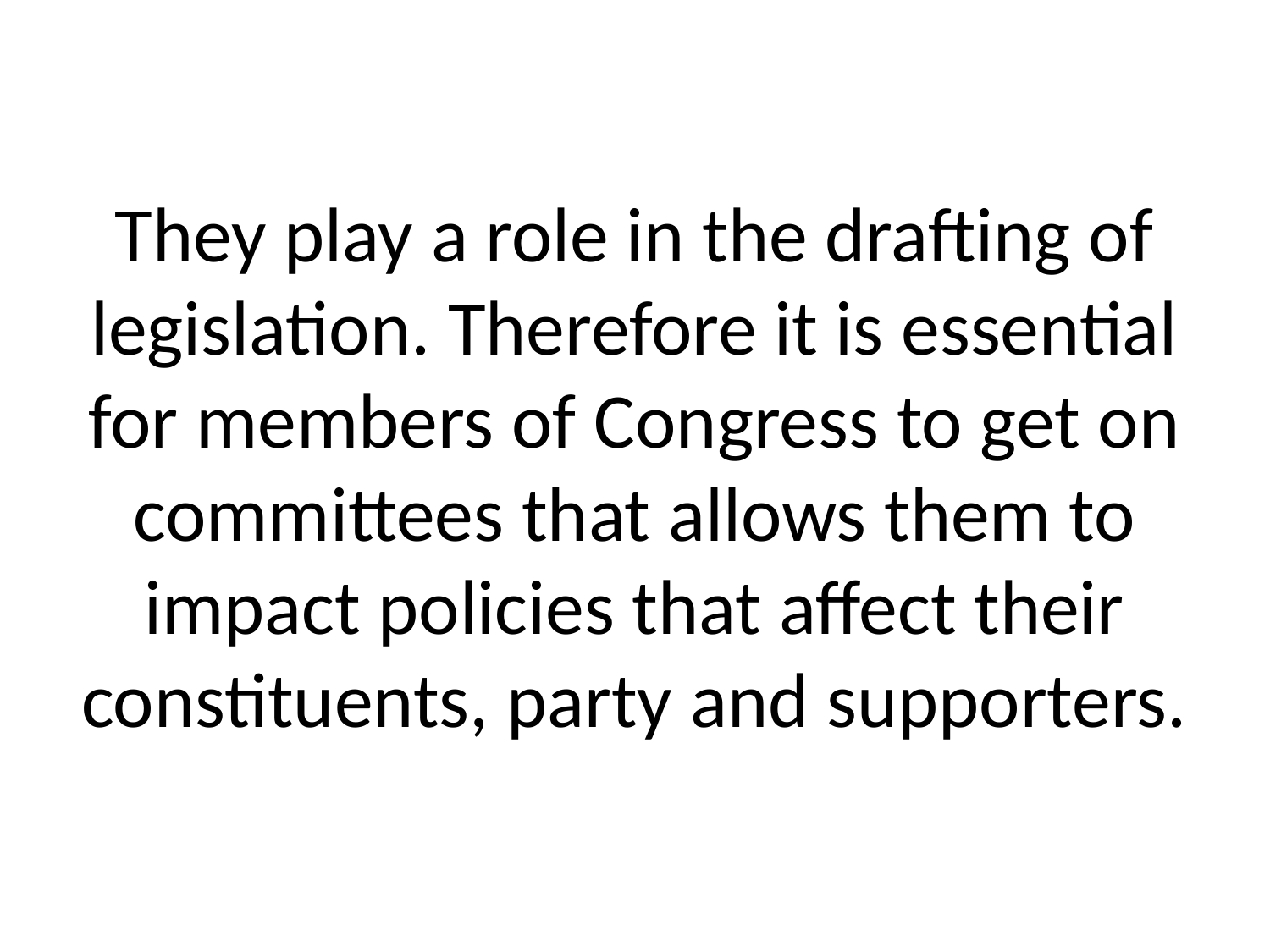

# They play a role in the drafting of legislation. Therefore it is essential for members of Congress to get on committees that allows them to impact policies that affect their constituents, party and supporters.